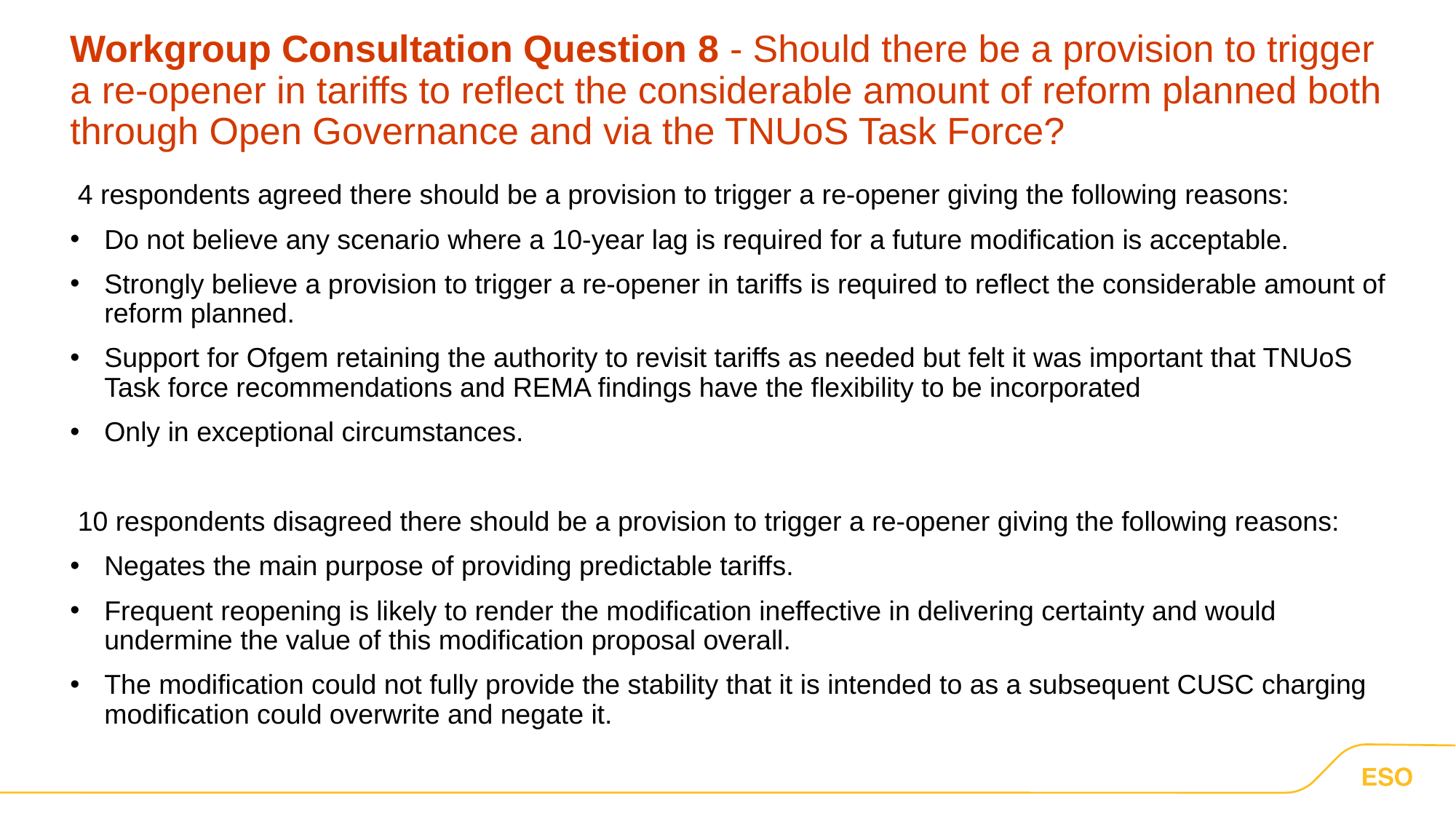

# Workgroup Consultation Question 8 - Should there be a provision to trigger a re-opener in tariffs to reflect the considerable amount of reform planned both through Open Governance and via the TNUoS Task Force?
 4 respondents agreed there should be a provision to trigger a re-opener giving the following reasons:
Do not believe any scenario where a 10-year lag is required for a future modification is acceptable.
Strongly believe a provision to trigger a re-opener in tariffs is required to reflect the considerable amount of reform planned.
Support for Ofgem retaining the authority to revisit tariffs as needed but felt it was important that TNUoS Task force recommendations and REMA findings have the flexibility to be incorporated
Only in exceptional circumstances.

 10 respondents disagreed there should be a provision to trigger a re-opener giving the following reasons:
Negates the main purpose of providing predictable tariffs.
Frequent reopening is likely to render the modification ineffective in delivering certainty and would undermine the value of this modification proposal overall.
The modification could not fully provide the stability that it is intended to as a subsequent CUSC charging modification could overwrite and negate it.